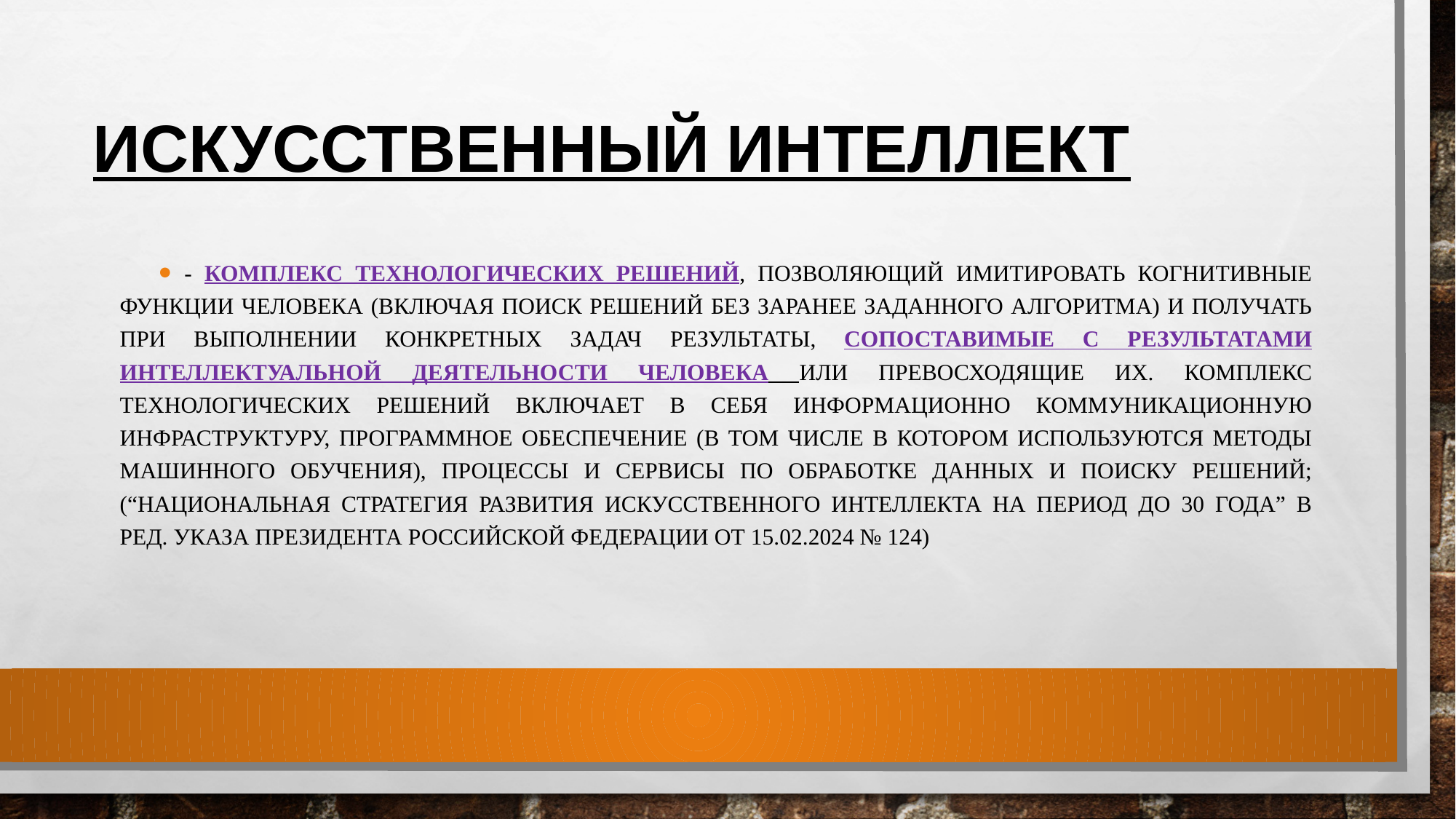

# Искусственный интеллект
- КОМПЛЕКС Технологических Решений, Позволяющий Имитировать Когнитивные Функции Человека (Включая Поиск Решений Без Заранее Заданного Алгоритма) И Получать При Выполнении Конкретных Задач Результаты, Сопоставимые С Результатами Интеллектуальной Деятельности Человека Или Превосходящие Их. Комплекс Технологических Решений Включает В Себя Информационно Коммуникационную Инфраструктуру, Программное Обеспечение (В Том Числе В Котором Используются Методы Машинного Обучения), Процессы И Сервисы По Обработке Данных И Поиску Решений; (“Национальная Стратегия Развития Искусственного Интеллекта На Период До 30 Года” В Ред. Указа Президента Российской Федерации От 15.02.2024 № 124)